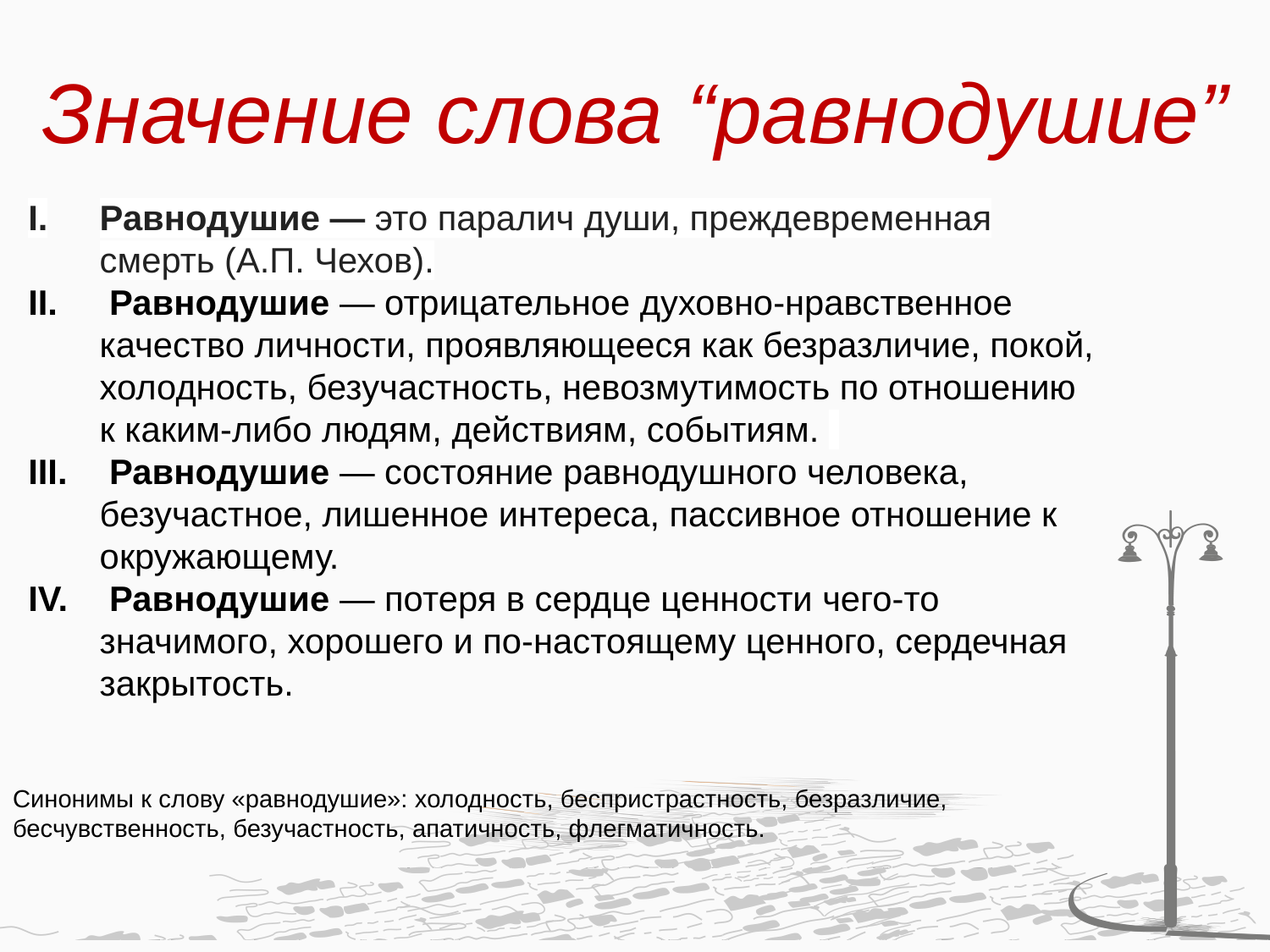

Значение слова “равнодушие”
Равнодушие — это паралич души, преждевременная смерть (А.П. Чехов).
 Равнодушие — отрицательное духовно-нравственное качество личности, проявляющееся как безразличие, покой, холодность, безучастность, невозмутимость по отношению к каким-либо людям, действиям, событиям.
 Равнодушие — состояние равнодушного человека, безучастное, лишенное интереса, пассивное отношение к окружающему.
 Равнодушие — потеря в сердце ценности чего-то значимого, хорошего и по-настоящему ценного, сердечная закрытость.
Синонимы к слову «равнодушие»: холодность, беспристрастность, безразличие, бесчувственность, безучастность, апатичность, флегматичность.